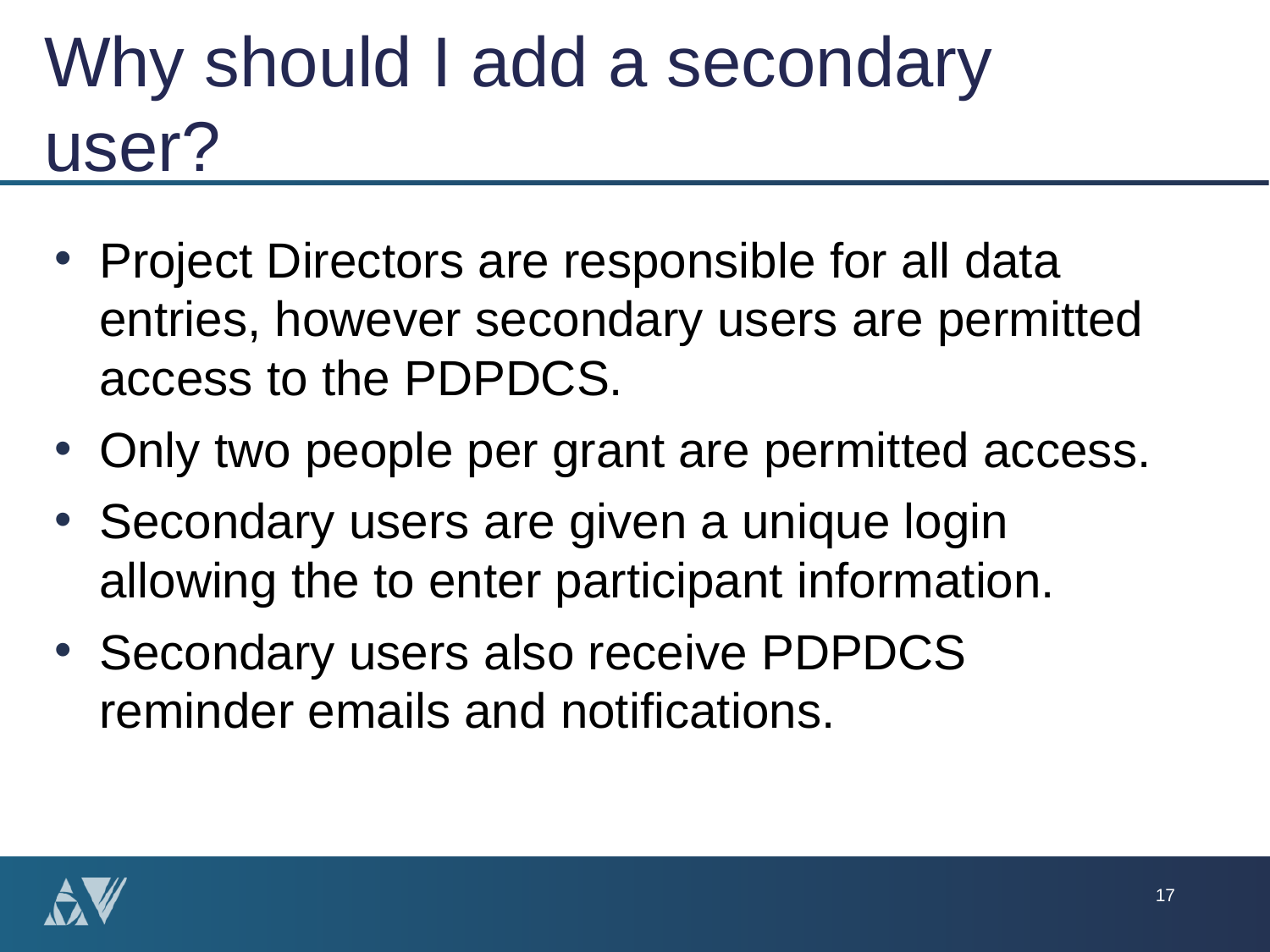

# Why should I add a secondary user?
Project Directors are responsible for all data entries, however secondary users are permitted access to the PDPDCS.
Only two people per grant are permitted access.
Secondary users are given a unique login allowing the to enter participant information.
Secondary users also receive PDPDCS reminder emails and notifications.

17